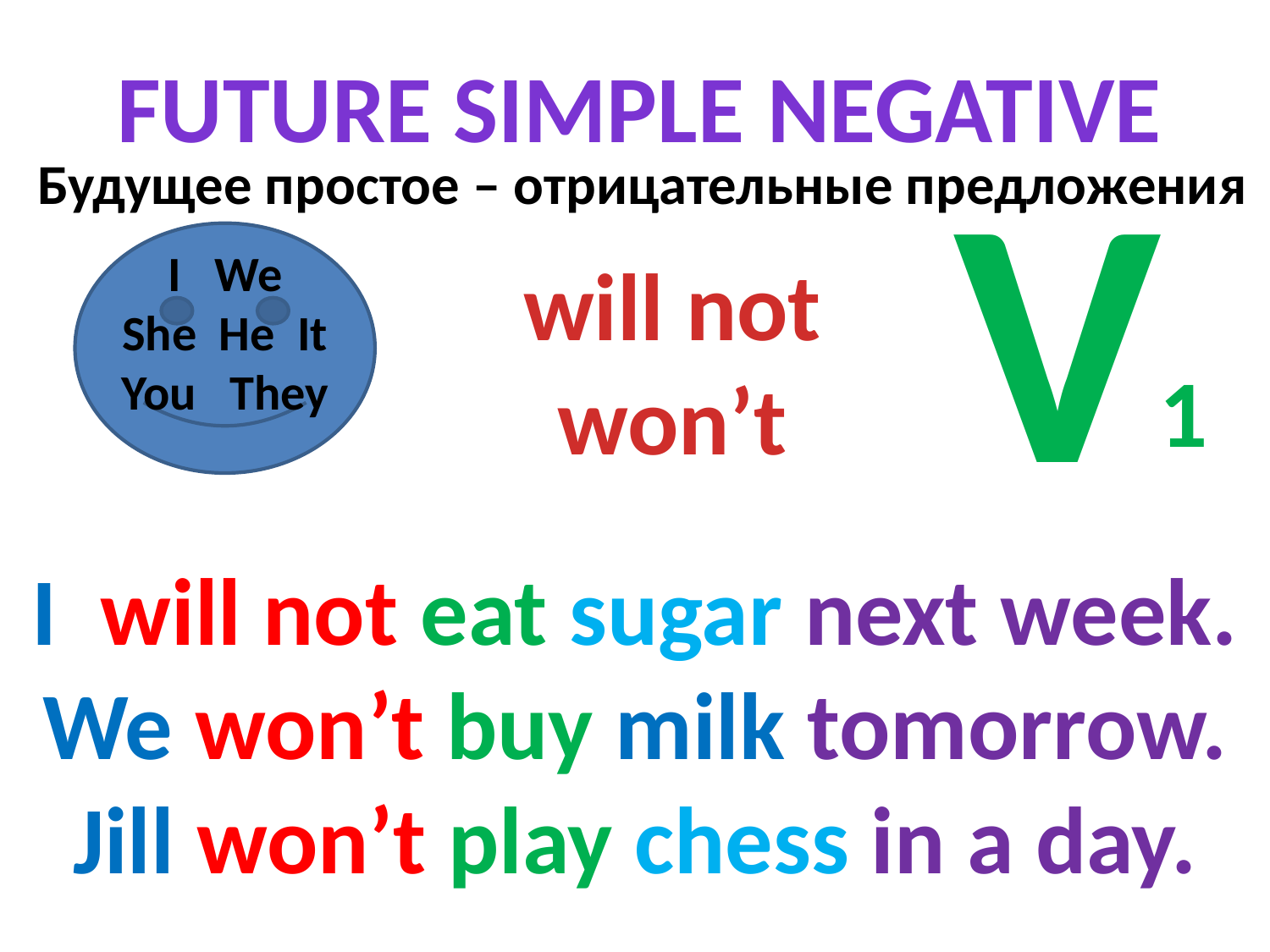

FUTURE SIMPLE negative
 V
Будущее простое – отрицательные предложения

I   We
She  He  It
You   They
will not
won’t
1
I  will not eat sugar next week.
We won’t buy milk tomorrow.
Jill won’t play chess in a day.